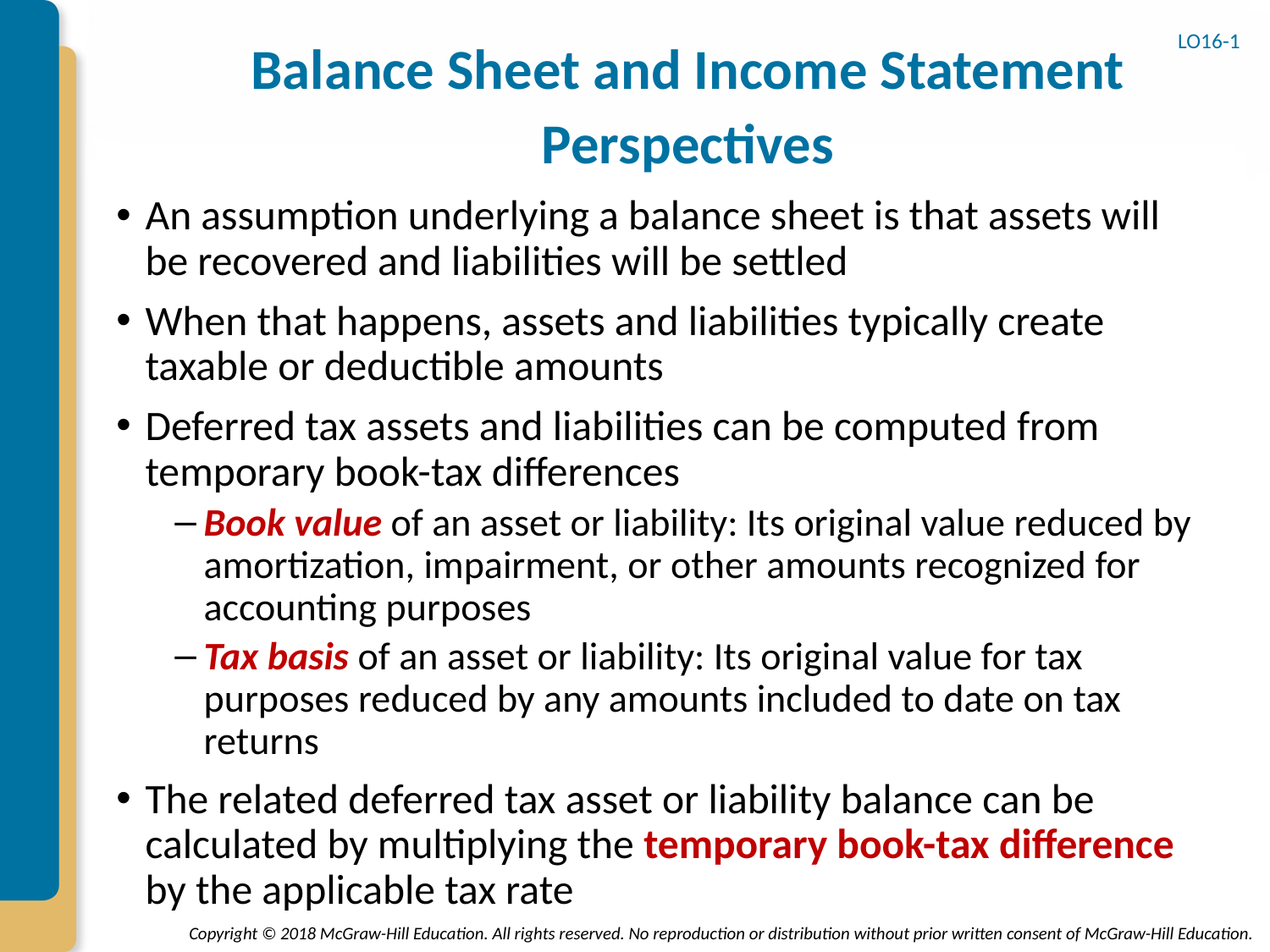

# Balance Sheet and Income Statement Perspectives
LO16-1
An assumption underlying a balance sheet is that assets will be recovered and liabilities will be settled
When that happens, assets and liabilities typically create taxable or deductible amounts
Deferred tax assets and liabilities can be computed from temporary book-tax differences
Book value of an asset or liability: Its original value reduced by amortization, impairment, or other amounts recognized for accounting purposes
Tax basis of an asset or liability: Its original value for tax purposes reduced by any amounts included to date on tax returns
The related deferred tax asset or liability balance can be calculated by multiplying the temporary book-tax difference by the applicable tax rate